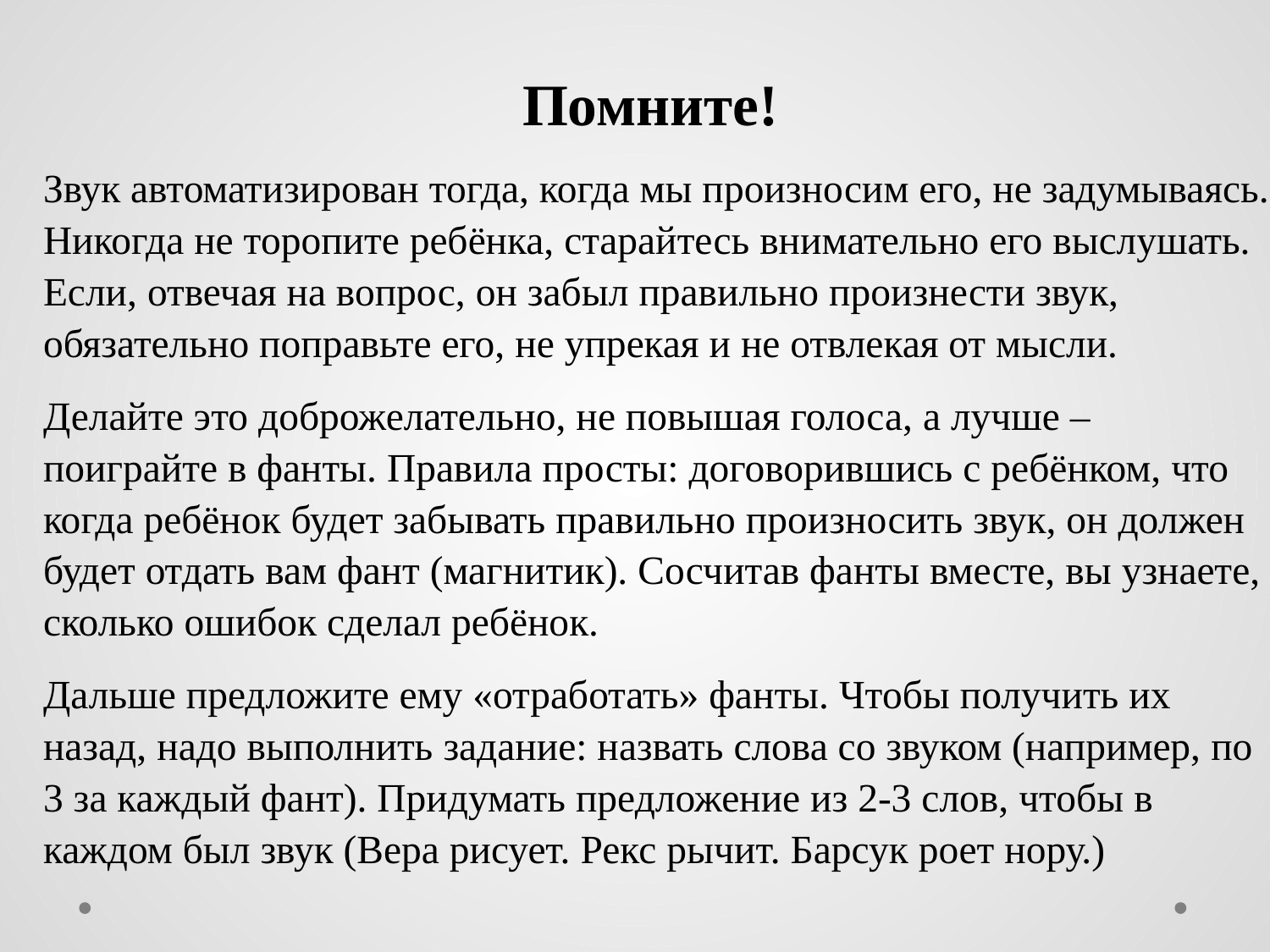

Помните!
	Звук автоматизирован тогда, когда мы произносим его, не задумываясь. Никогда не торопите ребёнка, старайтесь внимательно его выслушать. Если, отвечая на вопрос, он забыл правильно произнести звук, обязательно поправьте его, не упрекая и не отвлекая от мысли.
	Делайте это доброжелательно, не повышая голоса, а лучше – поиграйте в фанты. Правила просты: договорившись с ребёнком, что когда ребёнок будет забывать правильно произносить звук, он должен будет отдать вам фант (магнитик). Сосчитав фанты вместе, вы узнаете, сколько ошибок сделал ребёнок.
	Дальше предложите ему «отработать» фанты. Чтобы получить их назад, надо выполнить задание: назвать слова со звуком (например, по 3 за каждый фант). Придумать предложение из 2-3 слов, чтобы в каждом был звук (Вера рисует. Рекс рычит. Барсук роет нору.)